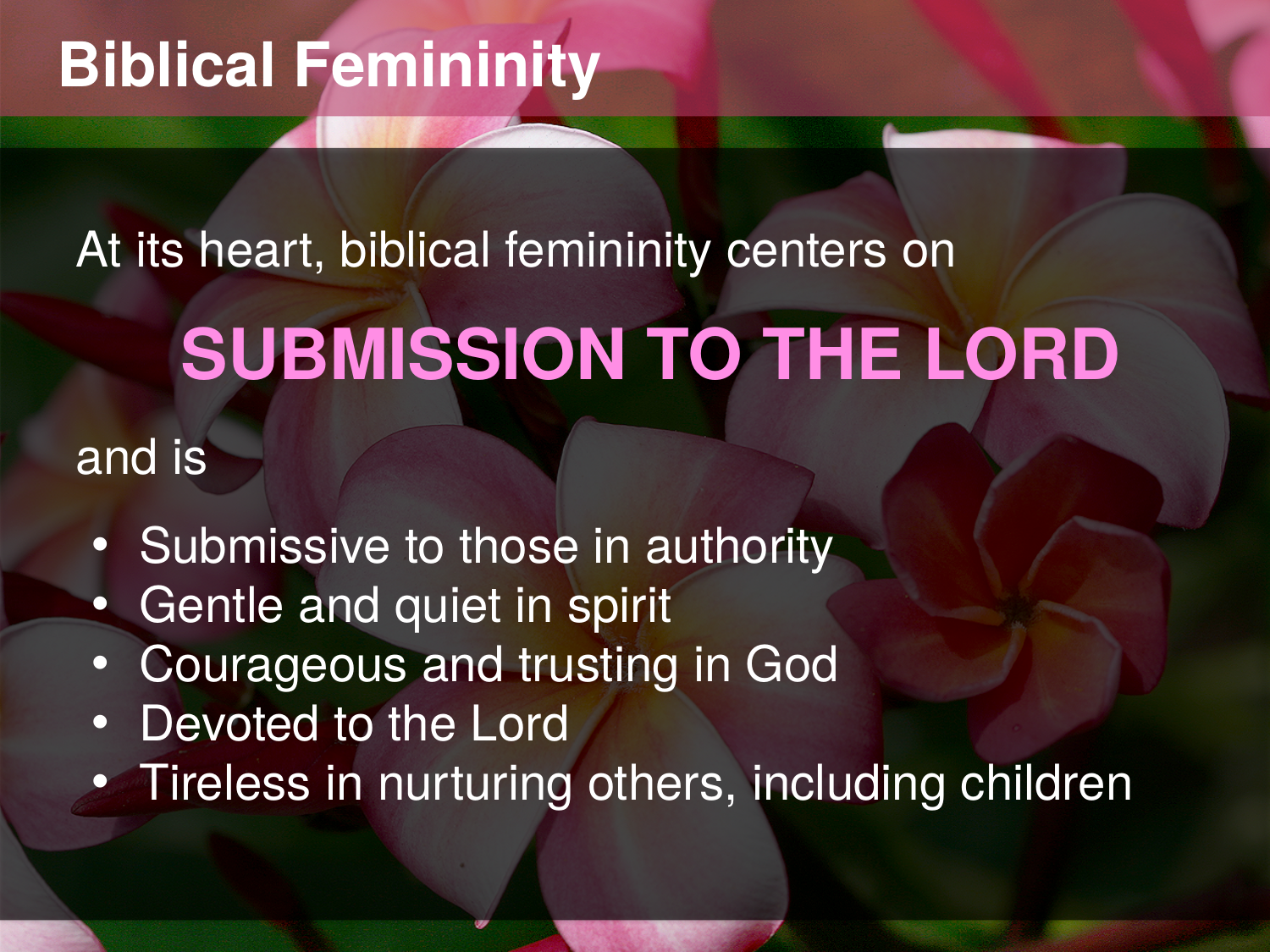

Biblical Femininity

At its heart, biblical femininity centers on

SUBMISSION TO THE LORD

and is

Submissive to those in authority
Gentle and quiet in spirit
Courageous and trusting in God
Devoted to the Lord
Tireless in nurturing others, including children